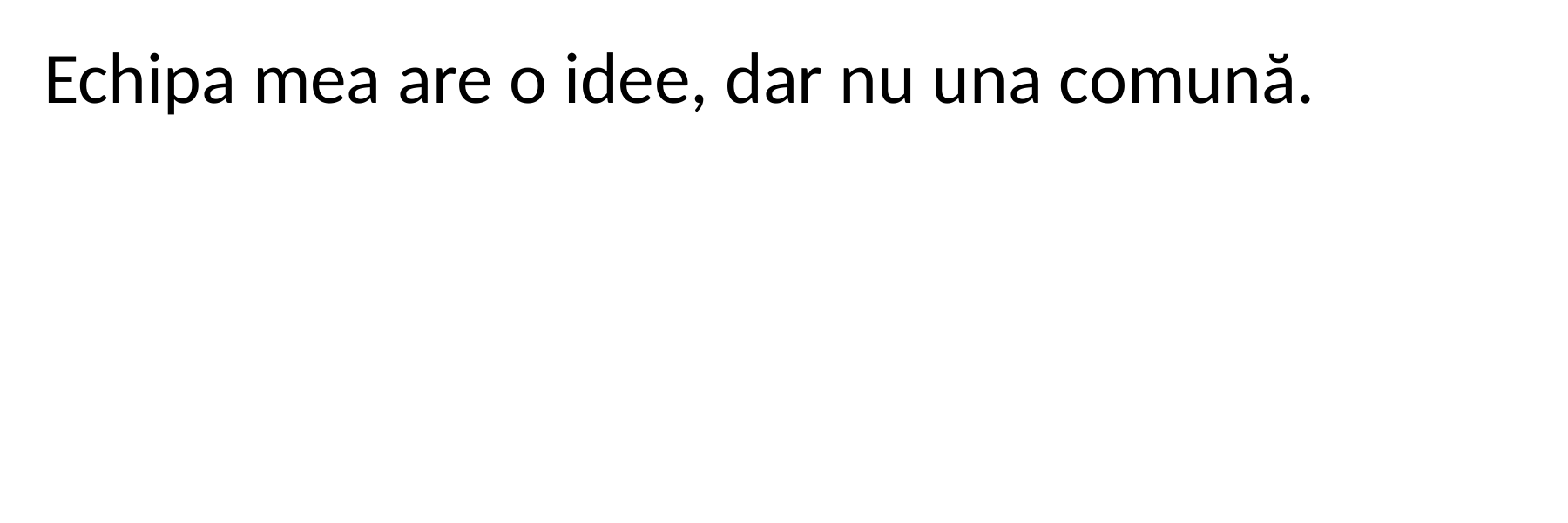

Echipa mea are o idee, dar nu una comună.